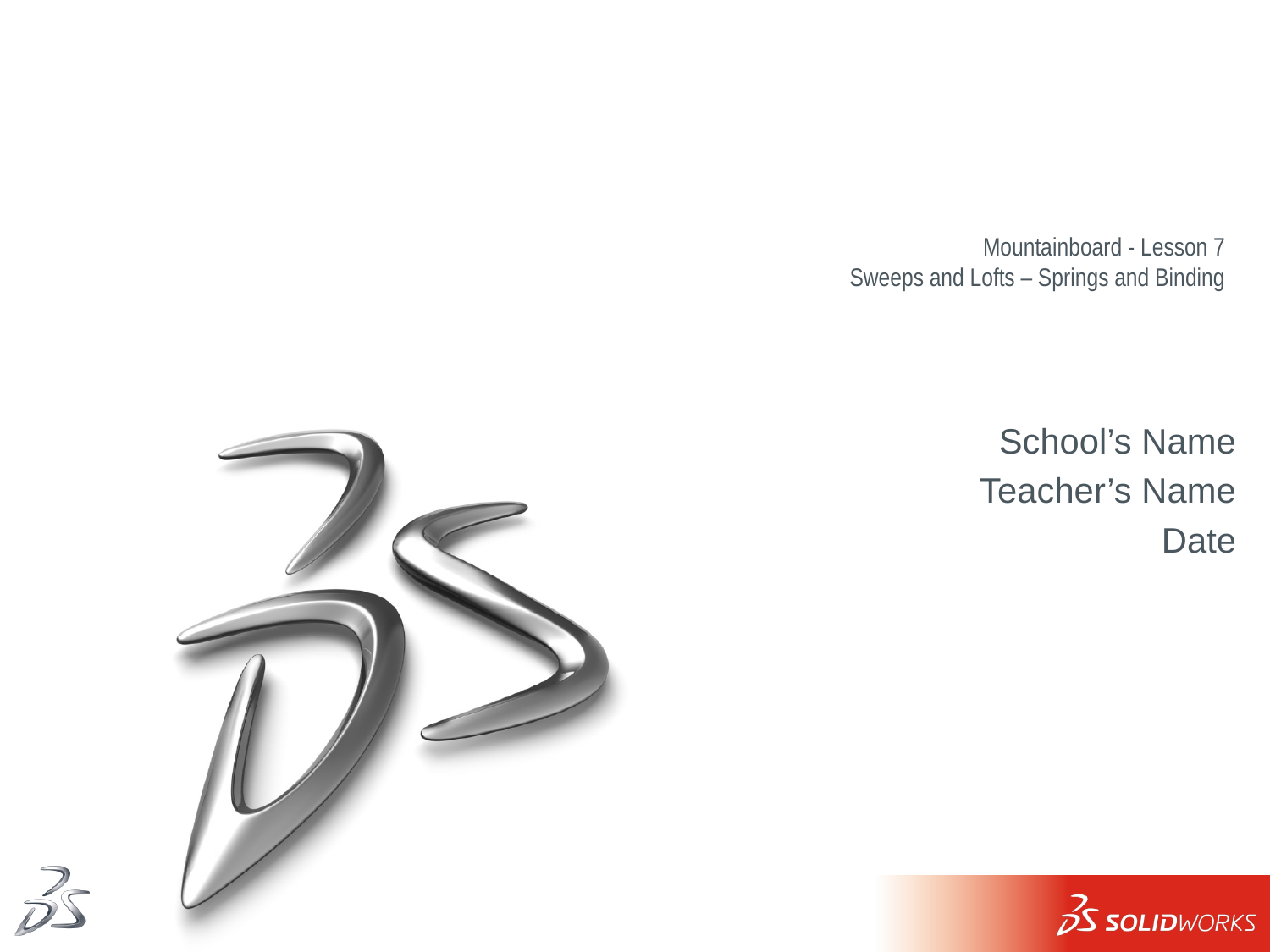

# Mountainboard - Lesson 7 Sweeps and Lofts – Springs and Binding
School’s Name
Teacher’s Name
Date